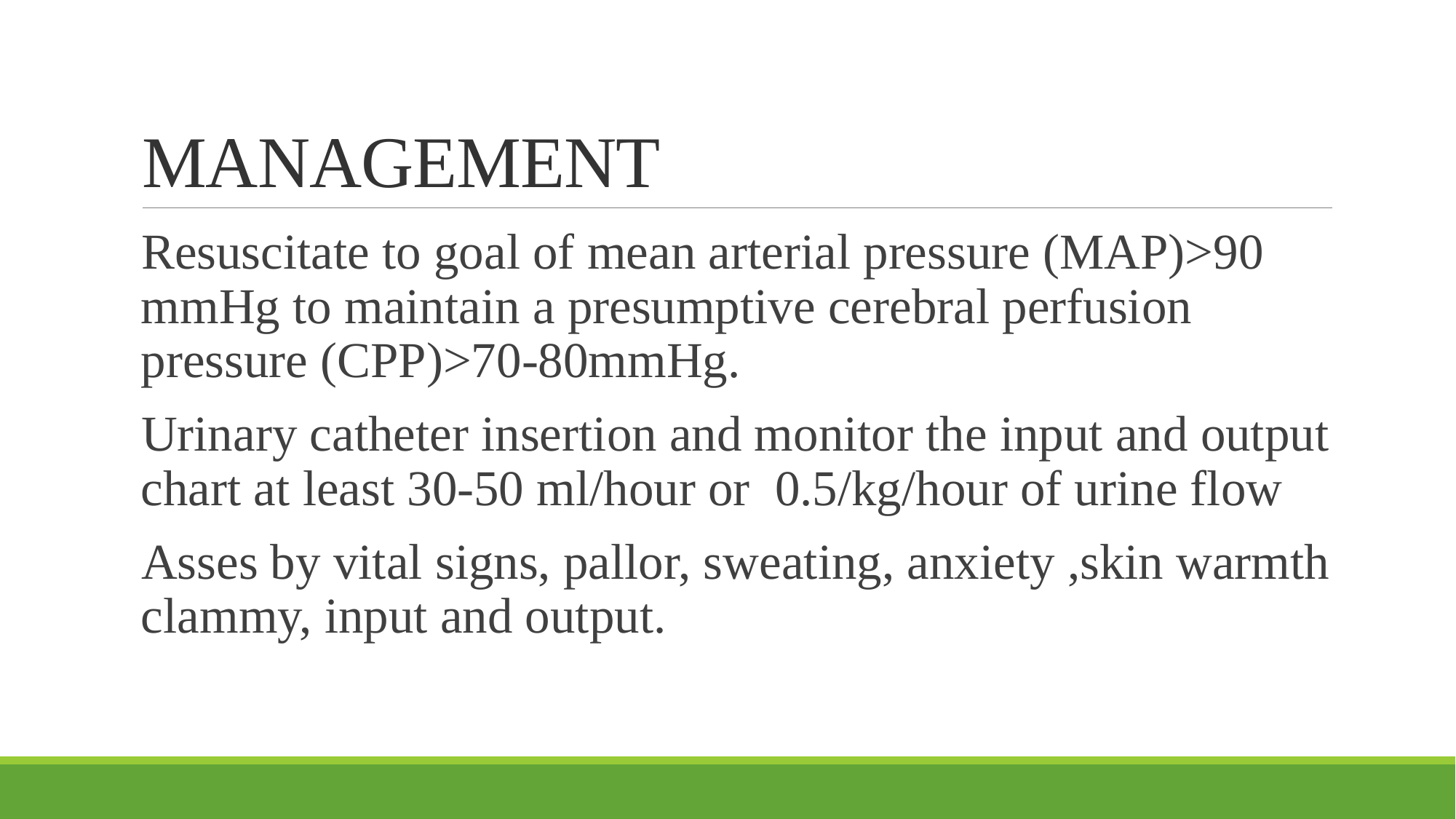

# MANAGEMENT
Resuscitate to goal of mean arterial pressure (MAP)>90 mmHg to maintain a presumptive cerebral perfusion pressure (CPP)>70-80mmHg.
Urinary catheter insertion and monitor the input and output chart at least 30-50 ml/hour or  0.5/kg/hour of urine flow
Asses by vital signs, pallor, sweating, anxiety ,skin warmth clammy, input and output.